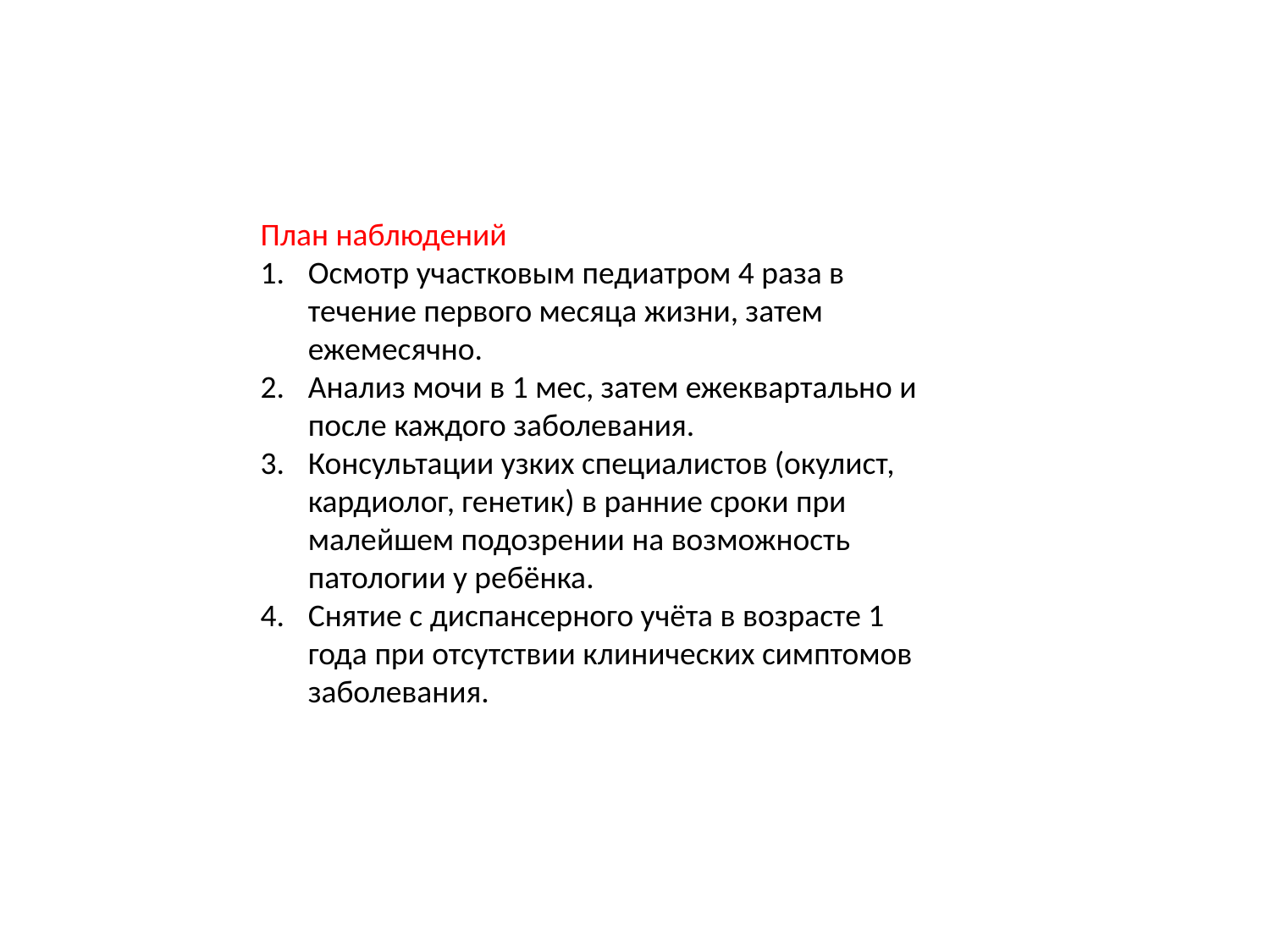

План наблюдений
Осмотр участковым педиатром 4 раза в течение первого месяца жизни, затем ежемесячно.
Анализ мочи в 1 мес, затем ежеквартально и после каждого заболевания.
Консультации узких специалистов (окулист, кардиолог, генетик) в ранние сроки при малейшем подозрении на возможность патологии у ребёнка.
Снятие с диспансерного учёта в возрасте 1 года при отсутствии клинических симптомов заболевания.